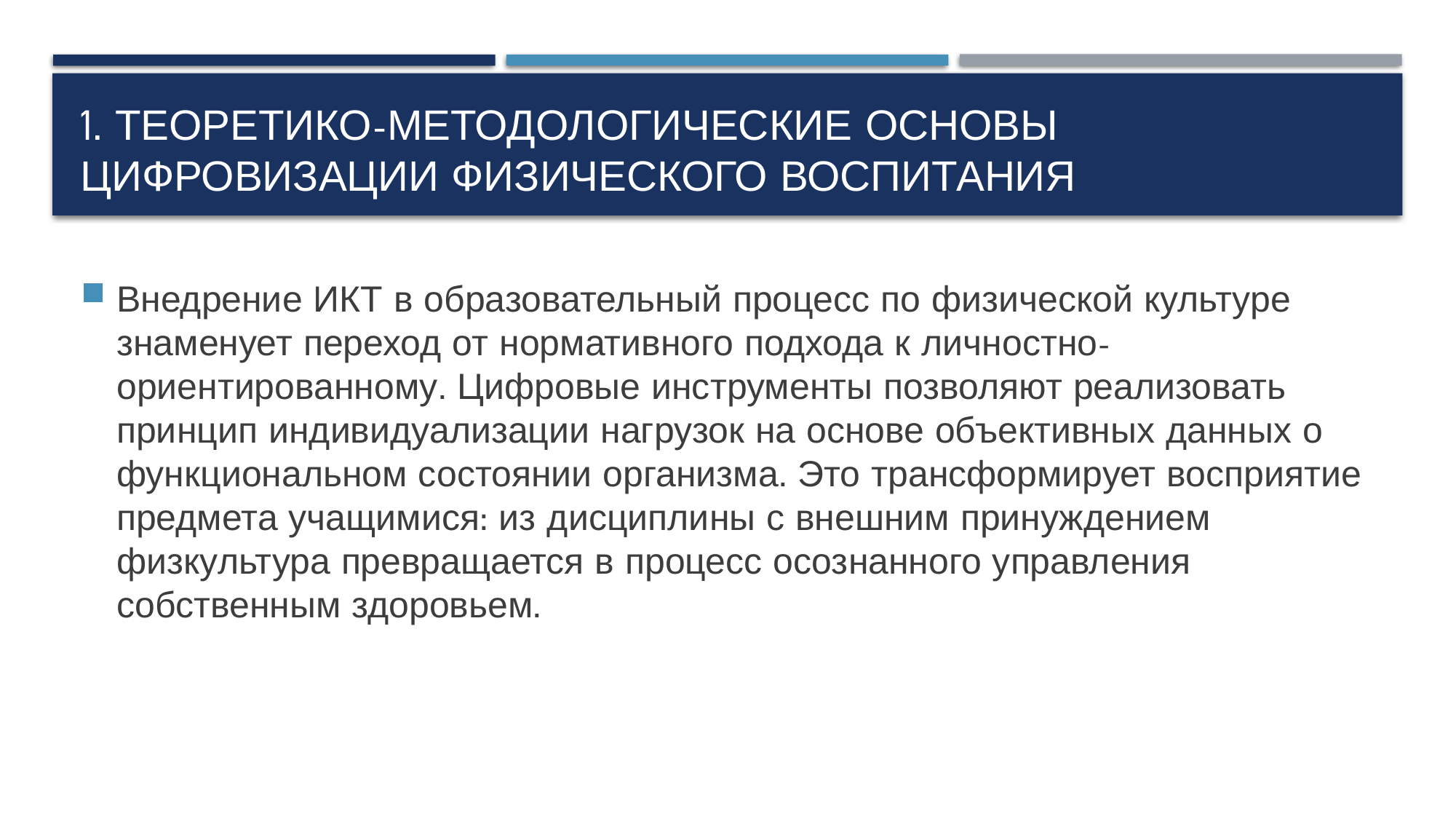

# 1. Теоретико-методологические основы цифровизации физического воспитания
Внедрение ИКТ в образовательный процесс по физической культуре знаменует переход от нормативного подхода к личностно-ориентированному. Цифровые инструменты позволяют реализовать принцип индивидуализации нагрузок на основе объективных данных о функциональном состоянии организма. Это трансформирует восприятие предмета учащимися: из дисциплины с внешним принуждением физкультура превращается в процесс осознанного управления собственным здоровьем.